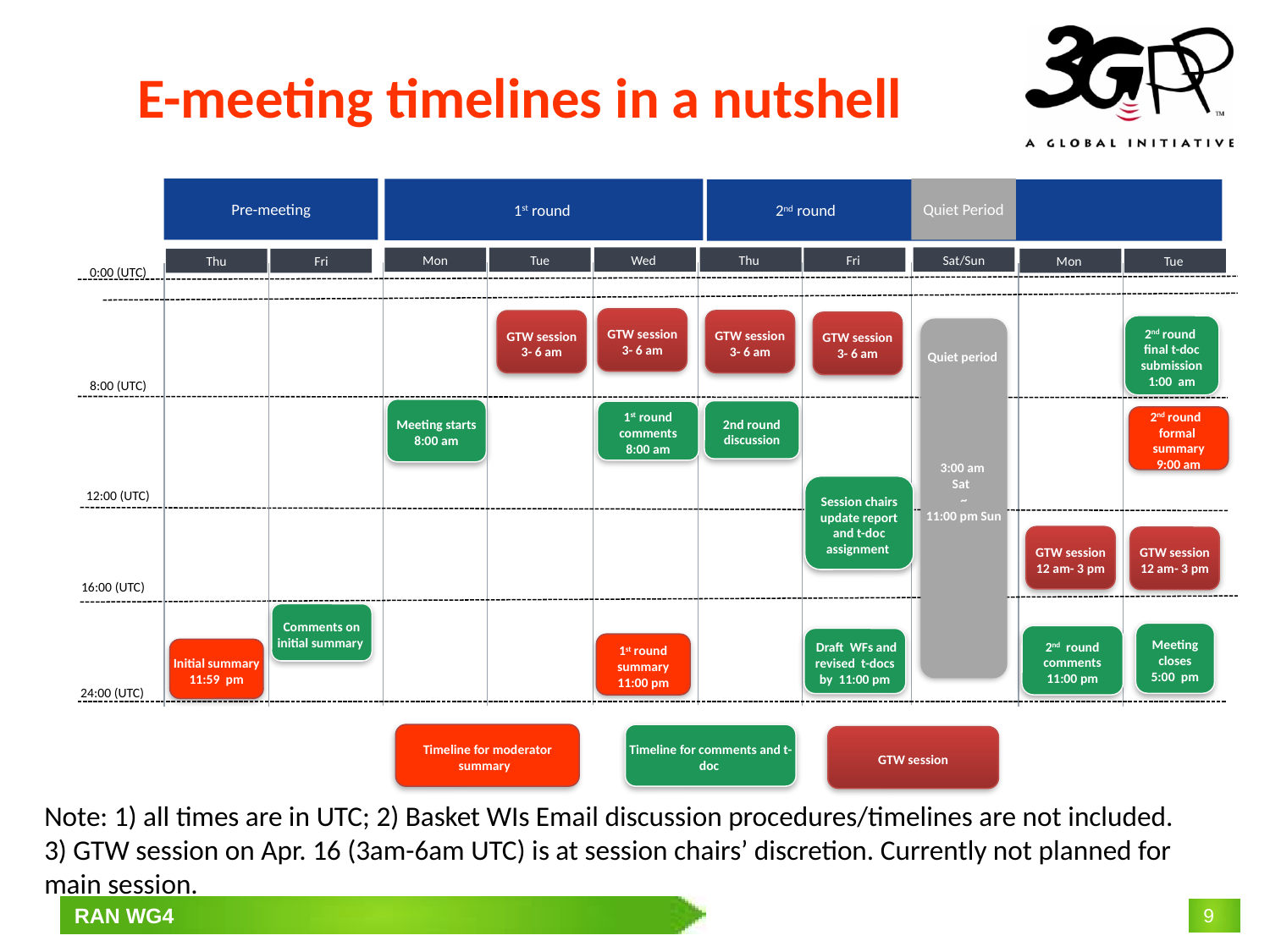

# E-meeting timelines in a nutshell
Pre-meeting
Quiet Period
1st round
                 2nd round
Wed
Thu
Sat/Sun
Mon
Tue
Fri
Thu
Fri
Mon
Tue
0:00 (UTC)
2nd round
final t-doc submission
1:00  am

Quiet period

3:00 am
Sat
~
11:00 pm Sun

8:00 (UTC)
Meeting starts
8:00 am
2nd round discussion
1st round comments
8:00 am
2nd round   formal  summary
9:00 am
Session chairs update report and t-doc assignment
12:00 (UTC)
16:00 (UTC)
Comments on initial summary
2nd  round comments
11:00 pm
 Draft  WFs and revised  t-docs by  11:00 pm
1st round summary
11:00 pm
Initial summary 11:59  pm
24:00 (UTC)
Timeline for moderator summary
Timeline for comments and t-doc
GTW session
GTW session
3- 6 am
GTW session
3- 6 am
GTW session
3- 6 am
GTW session
3- 6 am
GTW session
12 am- 3 pm
GTW session
12 am- 3 pm
Meeting closes
5:00  pm
Note: 1) all times are in UTC; 2) Basket WIs Email discussion procedures/timelines are not included. 3) GTW session on Apr. 16 (3am-6am UTC) is at session chairs’ discretion. Currently not planned for main session.